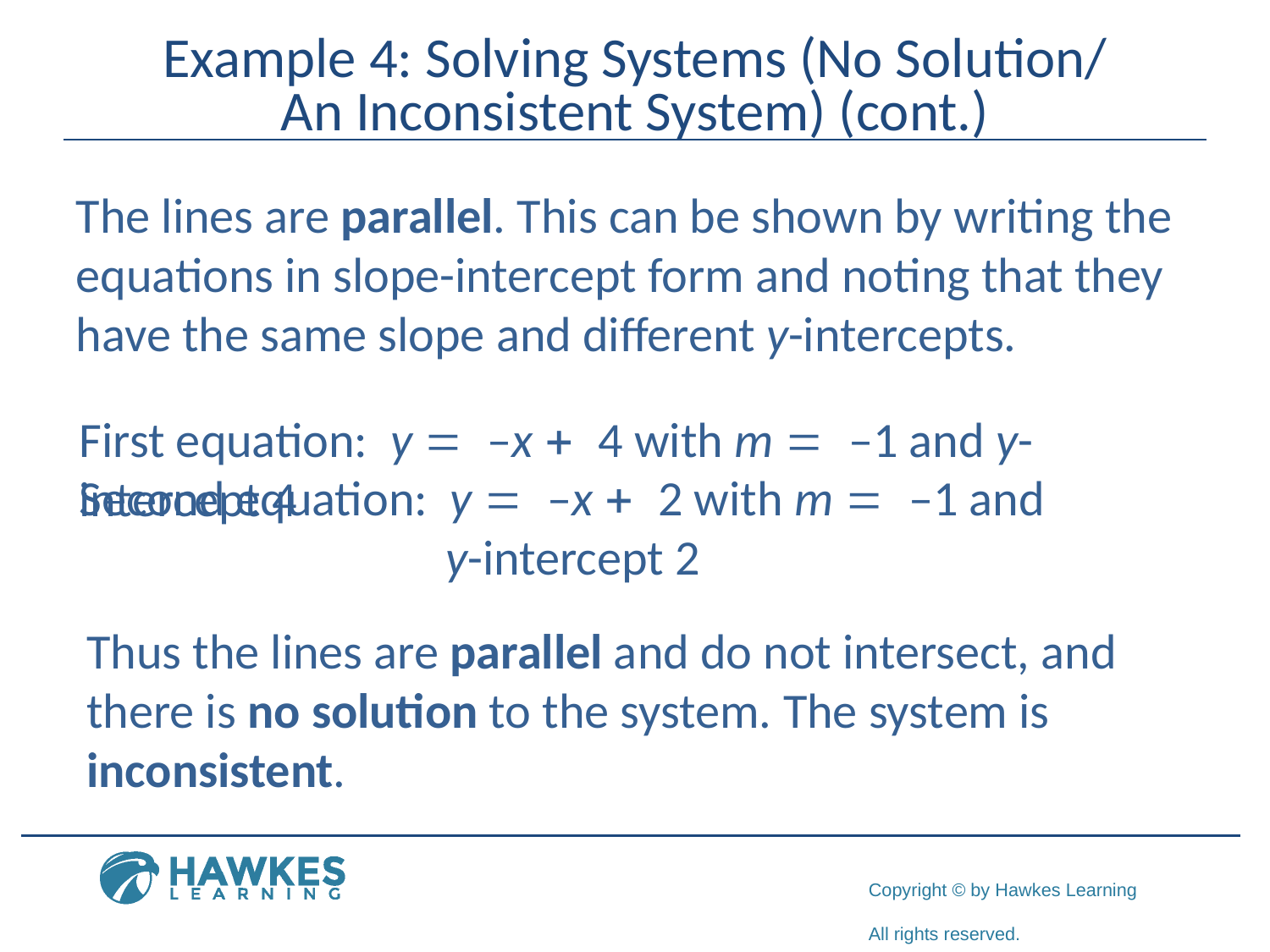

# Example 4: Solving Systems (No Solution/ An Inconsistent System) (cont.)
The lines are parallel. This can be shown by writing the equations in slope-intercept form and noting that they have the same slope and different y-intercepts.

First equation:  y = –x + 4 with m = –1 and y-intercept 4
Second equation:  y = –x + 2 with m = –1 and
		          y-intercept 2
Thus the lines are parallel and do not intersect, and there is no solution to the system. The system is inconsistent.